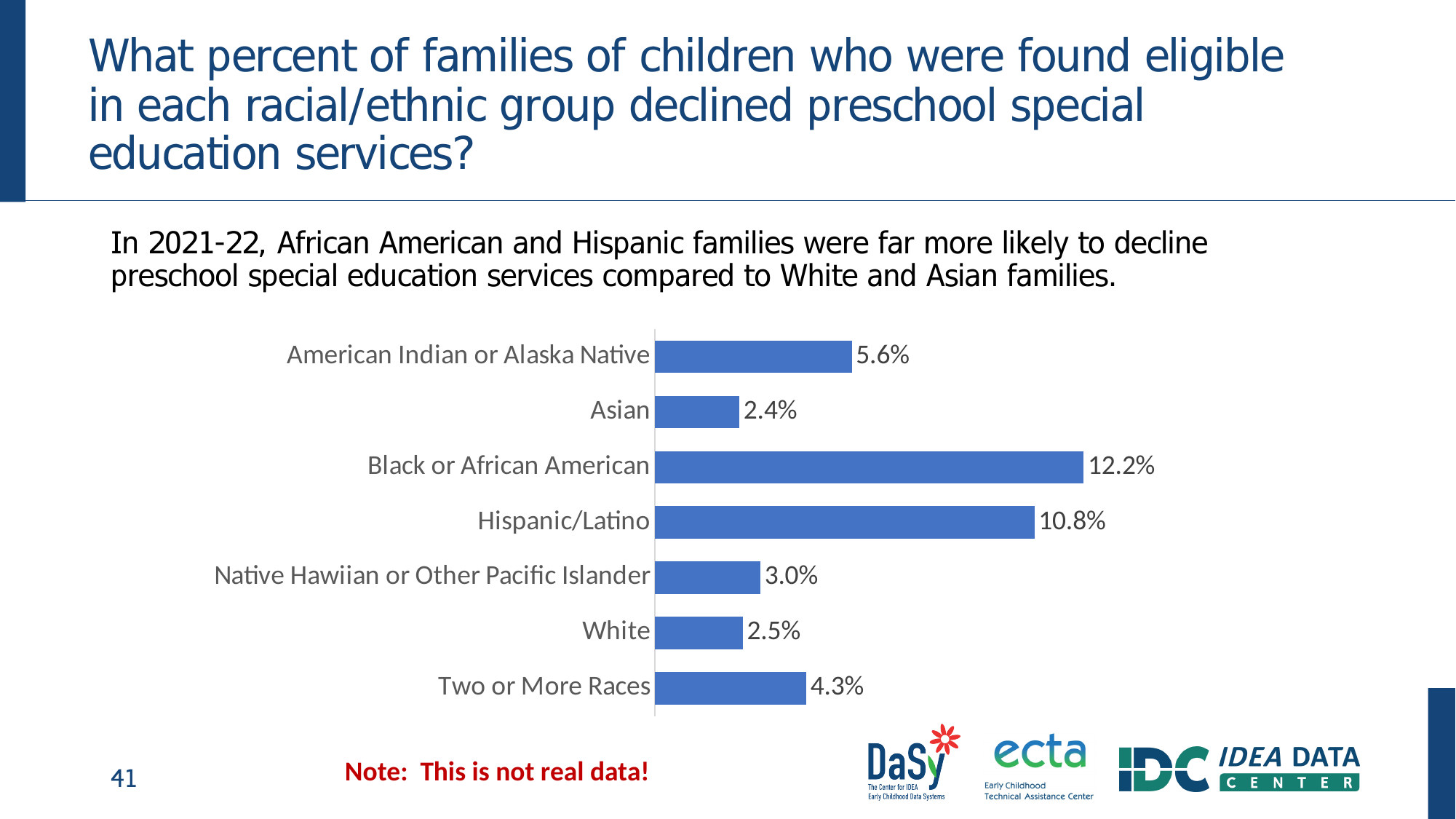

# What percent of families of children who were found eligible in each racial/ethnic group declined preschool special education services? continued
In 2021-22, African American and Hispanic families were far more likely to decline preschool special education services compared to White and Asian families.

### Chart

| Category |  |
|---|---|
| American Indian or Alaska Native | 0.056 |
| Asian | 0.024 |
| Black or African American | 0.122 |
| Hispanic/Latino | 0.108 |
| Native Hawiian or Other Pacific Islander | 0.03 |
| White | 0.025 |
| Two or More Races | 0.043 |
Note:  This is not real data!